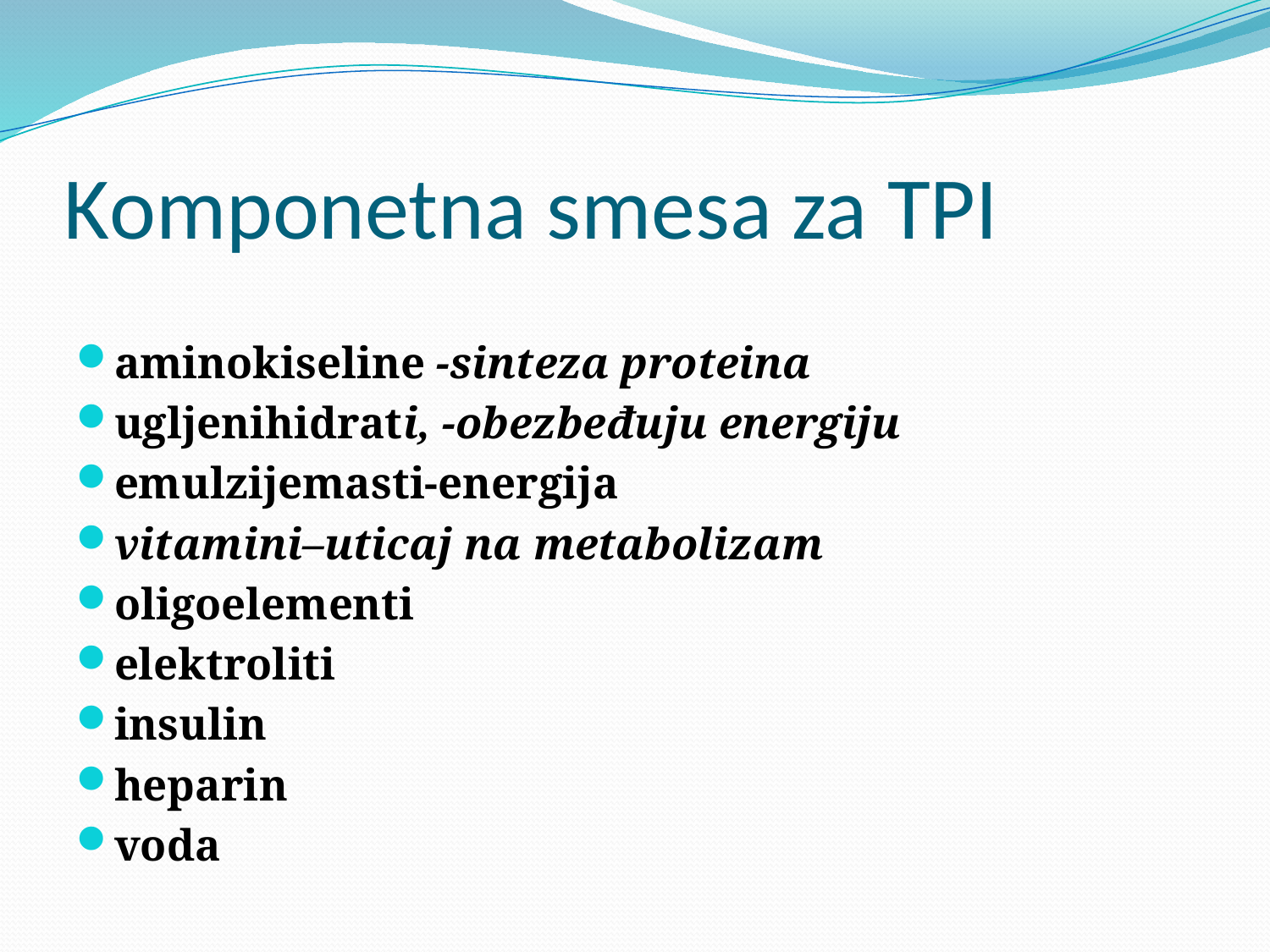

# Komponetna smesa za TPI

aminokiseline -sinteza proteina
ugljenihidrati, -obezbeđuju energiju
emulzijemasti-energija
vitamini–uticaj na metabolizam
oligoelementi
elektroliti
insulin
heparin
voda